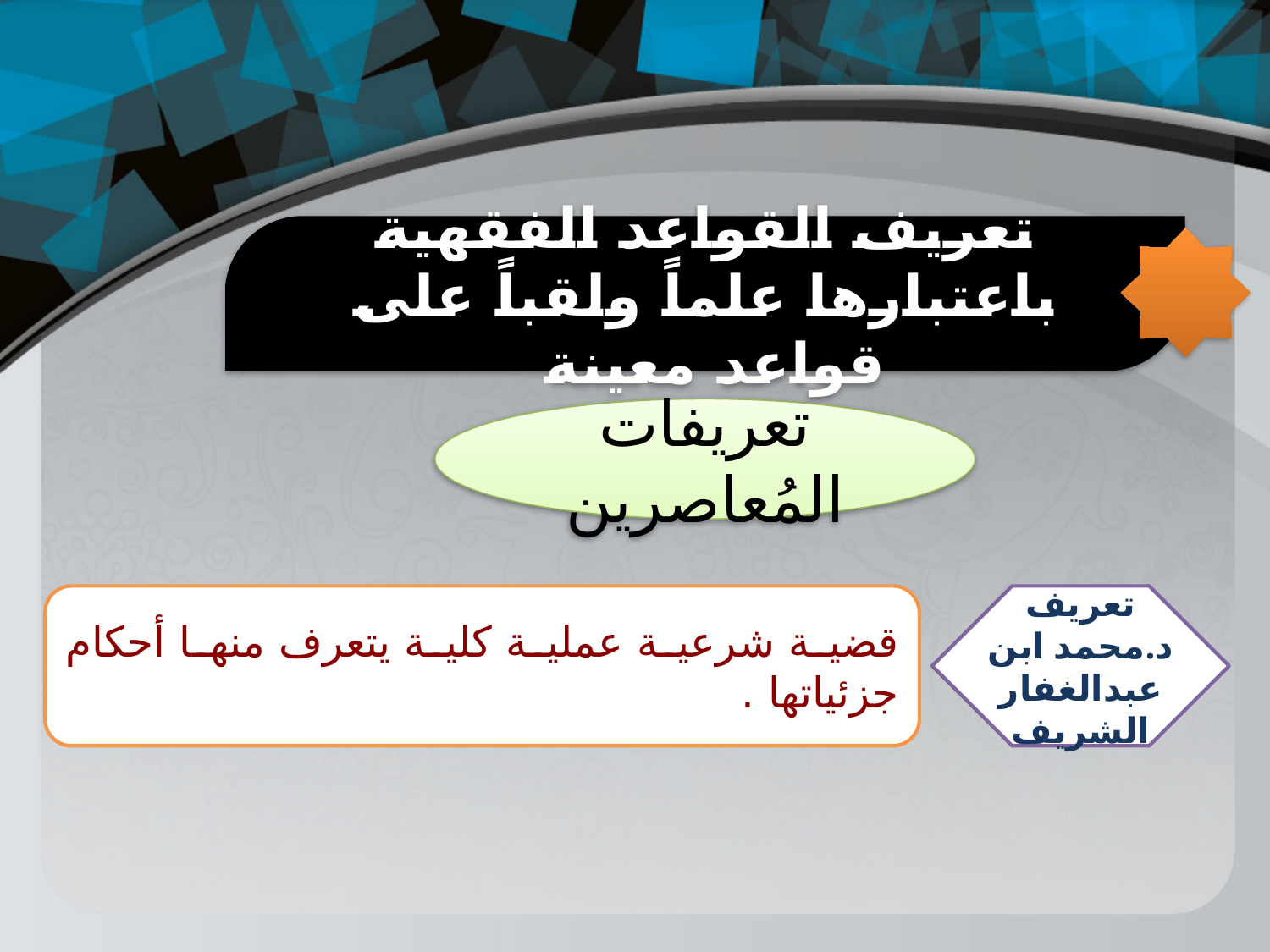

تعريف القواعد الفقهية باعتبارها علماً ولقباً على قواعد معينة

تعريفات المُعاصرين
قضية شرعية عملية كلية يتعرف منها أحكام جزئياتها .
تعريف د.محمد ابن عبدالغفار الشريف